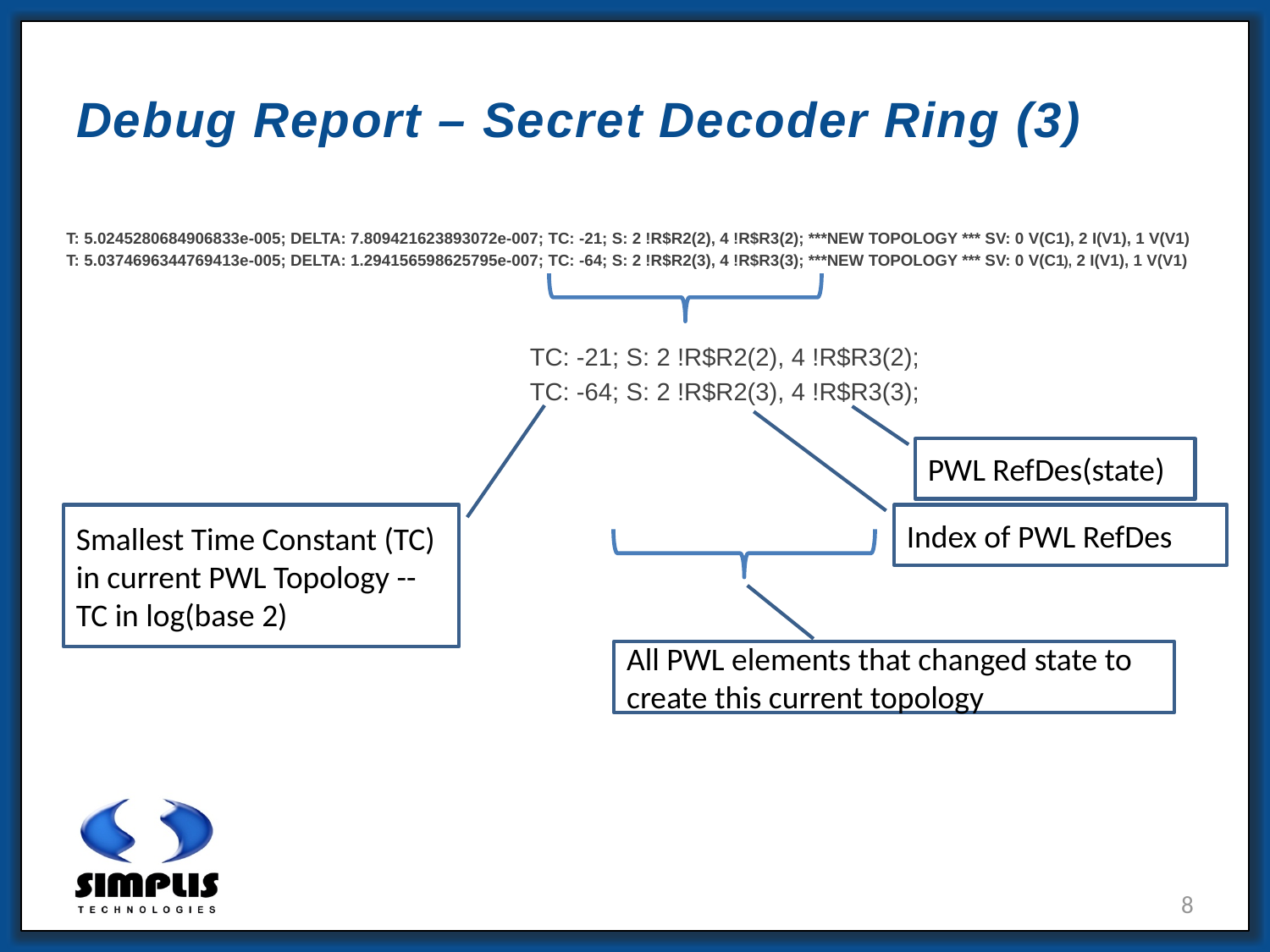

Debug Report – Secret Decoder Ring (3)

T: 5.0245280684906833e-005; DELTA: 7.809421623893072e-007; TC: -21; S: 2 !R$R2(2), 4 !R$R3(2); ***NEW TOPOLOGY *** SV: 0 V(C1), 2 I(V1), 1 V(V1)
T: 5.0374696344769413e-005; DELTA: 1.294156598625795e-007; TC: -64; S: 2 !R$R2(3), 4 !R$R3(3); ***NEW TOPOLOGY *** SV: 0 V(C1), 2 I(V1), 1 V(V1)

				     TC: -21; S: 2 !R$R2(2), 4 !R$R3(2);
				     TC: -64; S: 2 !R$R2(3), 4 !R$R3(3);

PWL RefDes(state)
Smallest Time Constant (TC) in current PWL Topology --
TC in log(base 2)
Index of PWL RefDes
All PWL elements that changed state to create this current topology
8